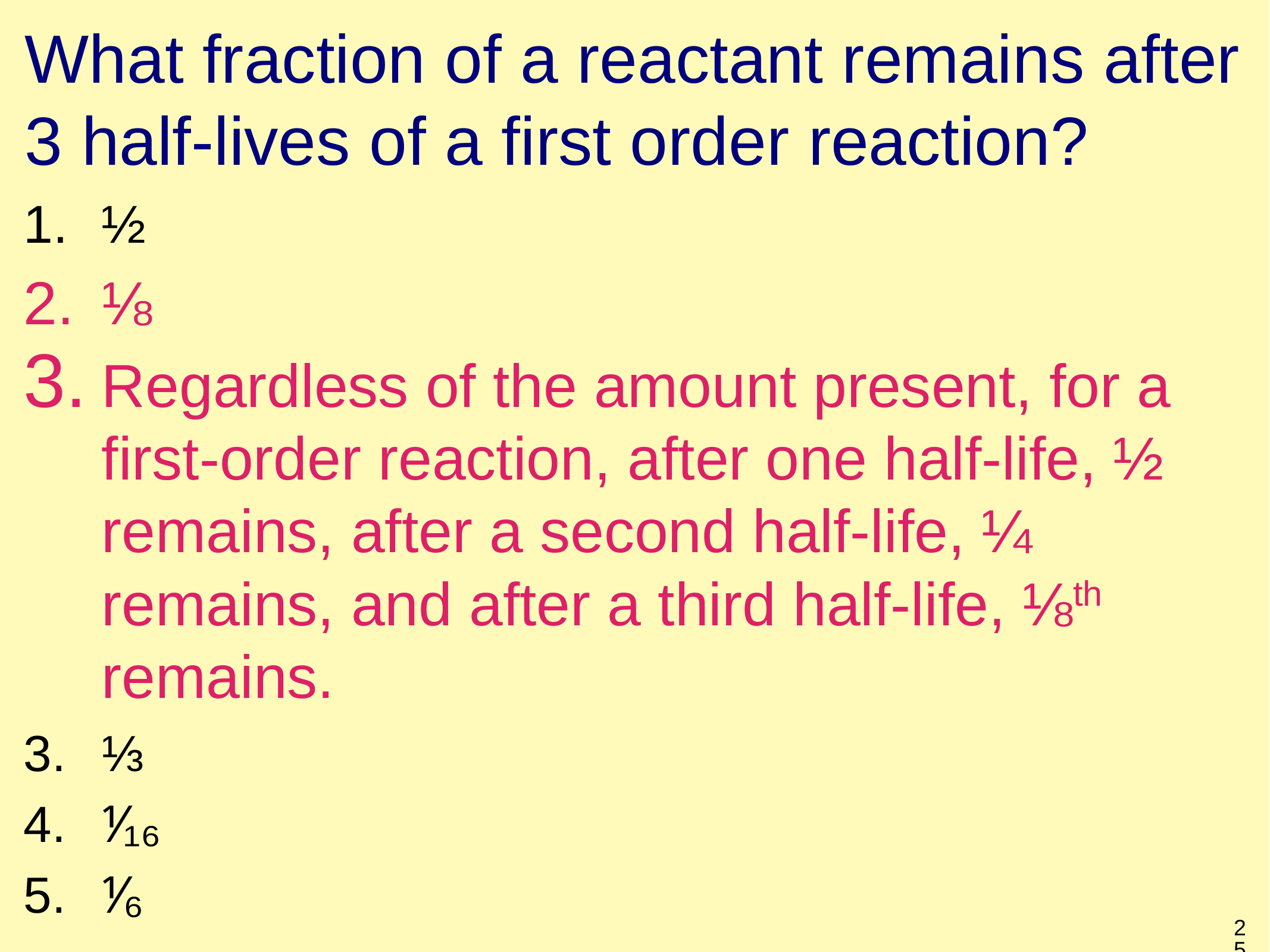

# What fraction of a reactant remains after 3 half-lives of a first order reaction?
½
⅛
Regardless of the amount present, for a first-order reaction, after one half-life, ½ remains, after a second half-life, ¼ remains, and after a third half-life, ⅛th remains.
⅓
⅟₁₆
⅟₆
25